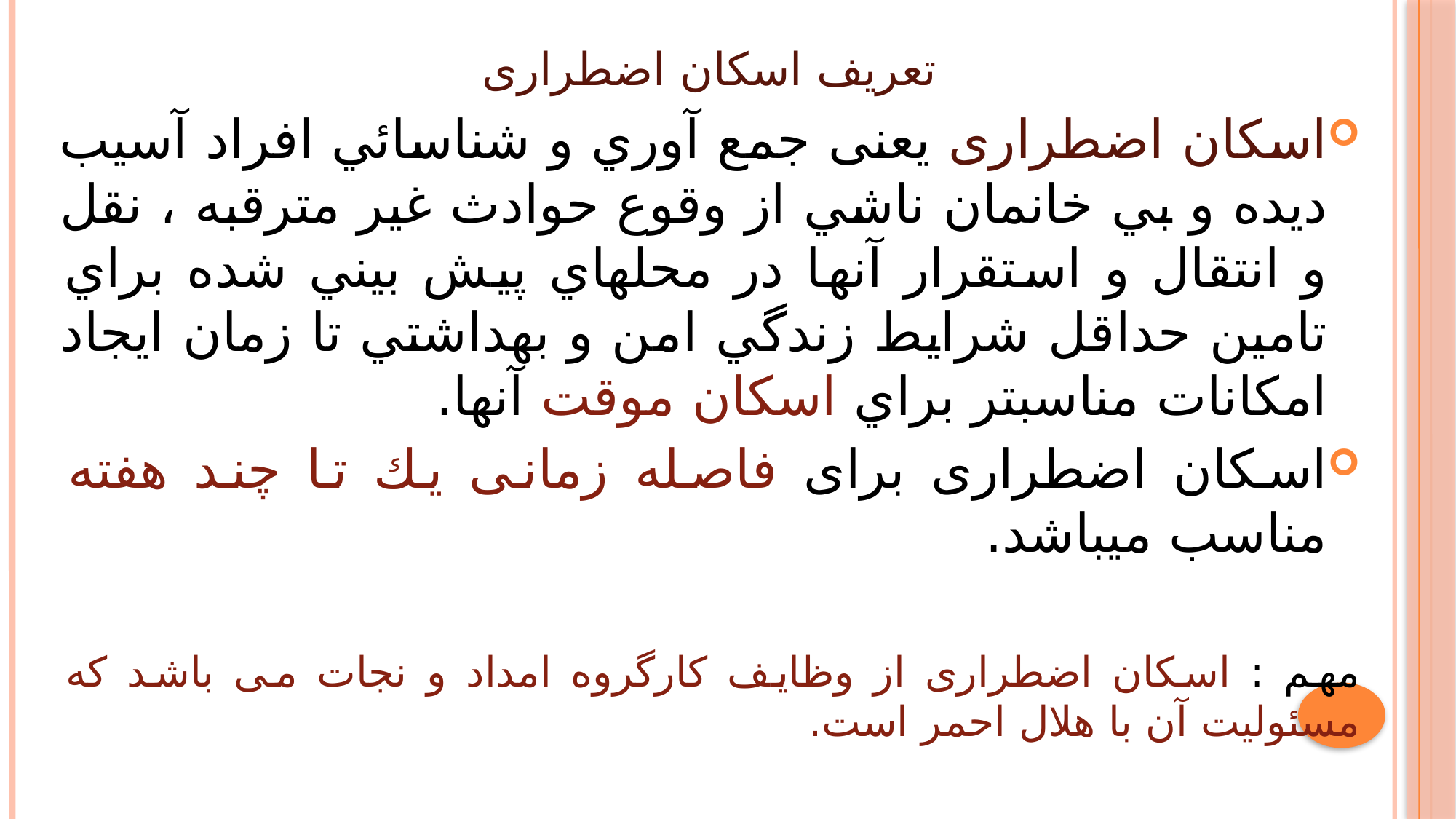

# تعریف اسکان اضطراری
اسکان اضطراری یعنی جمع آوري و شناسائي افراد آسيب ديده و بي خانمان ناشي از وقوع حوادث غير مترقبه ، نقل و انتقال و استقرار آنها در محلهاي پيش بيني شده براي تامين حداقل شرايط زندگي امن و بهداشتي تا زمان ايجاد امكانات مناسبتر براي اسكان موقت آنها.
اسکان اضطراری برای فاصله زمانی يك تا چند هفته مناسب میباشد.

مهم : اسکان اضطراری از وظايف کارگروه امداد و نجات می باشد که مسئولیت آن با هلال احمر است.